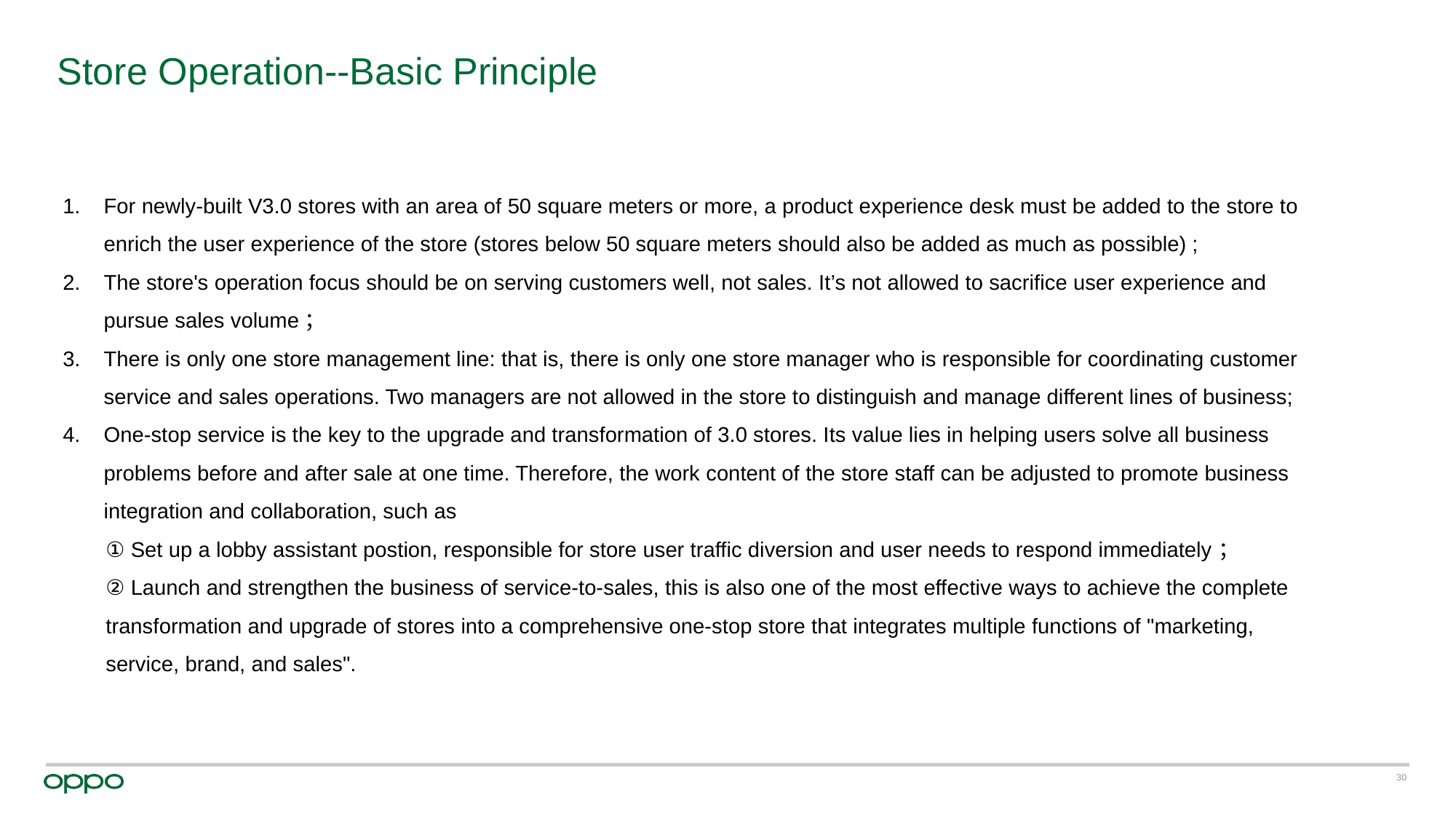

# Store Operation--Basic Principle
For newly-built V3.0 stores with an area of 50 square meters or more, a product experience desk must be added to the store to enrich the user experience of the store (stores below 50 square meters should also be added as much as possible) ;
The store's operation focus should be on serving customers well, not sales. It’s not allowed to sacrifice user experience and pursue sales volume；
There is only one store management line: that is, there is only one store manager who is responsible for coordinating customer service and sales operations. Two managers are not allowed in the store to distinguish and manage different lines of business;
One-stop service is the key to the upgrade and transformation of 3.0 stores. Its value lies in helping users solve all business problems before and after sale at one time. Therefore, the work content of the store staff can be adjusted to promote business integration and collaboration, such as
① Set up a lobby assistant postion, responsible for store user traffic diversion and user needs to respond immediately；
② Launch and strengthen the business of service-to-sales, this is also one of the most effective ways to achieve the complete transformation and upgrade of stores into a comprehensive one-stop store that integrates multiple functions of "marketing, service, brand, and sales".